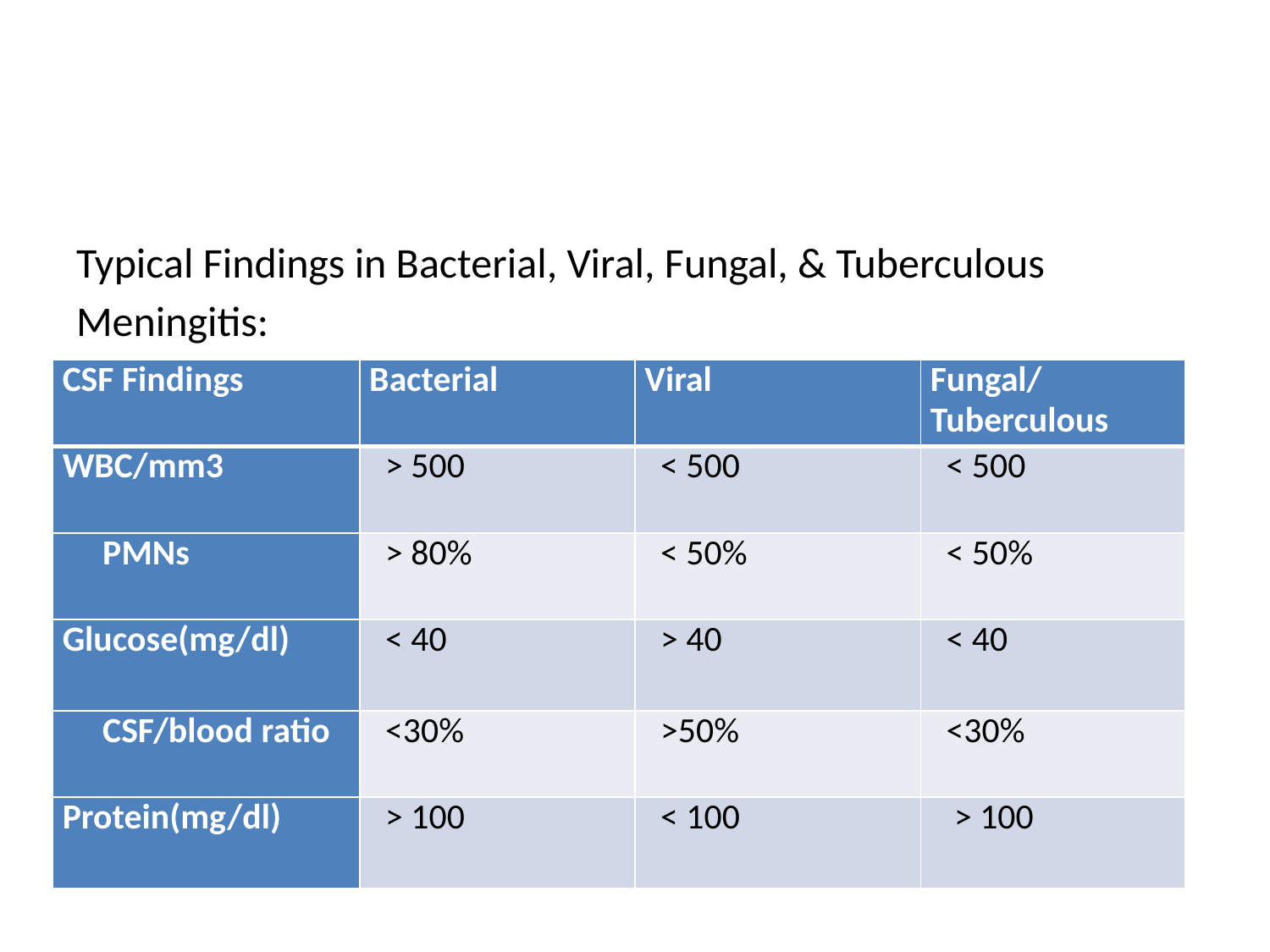

#
Typical Findings in Bacterial, Viral, Fungal, & Tuberculous Meningitis:

| CSF Findings | Bacterial | Viral | Fungal/ Tuberculous |
| --- | --- | --- | --- |
| WBC/mm3 | > 500 | < 500 | < 500 |
| PMNs | > 80% | < 50% | < 50% |
| Glucose(mg/dl) | < 40 | > 40 | < 40 |
| CSF/blood ratio | <30% | >50% | <30% |
| Protein(mg/dl) | > 100 | < 100 | > 100 |